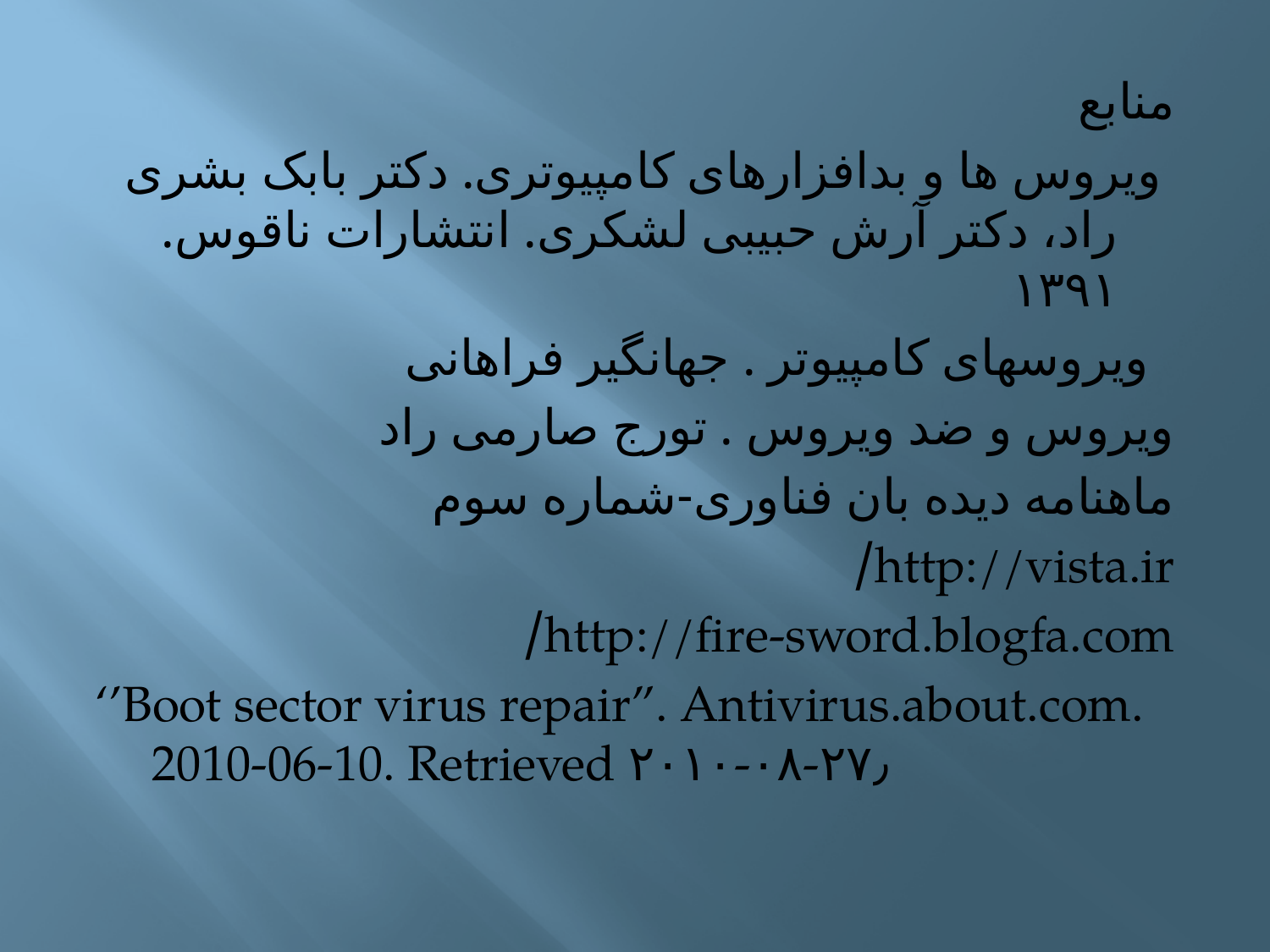

منابع
 ويروس ها و بدافزارهای كامپيوتری. دكتر بابک بشری راد، دكتر آرش حبيبی لشكری. انتشارات ناقوس. ۱۳۹۱
  ویروسهای کامپیوتر . جهانگیر فراهانی
ویروس و ضد ویروس . تورج صارمی راد
ماهنامه دیده بان فناوری-شماره سوم
http://vista.ir/
http://fire-sword.blogfa.com/
‘’Boot sector virus repair”. Antivirus.about.com. 2010-06-10. Retrieved ۲۰۱۰-۰۸-۲۷٫